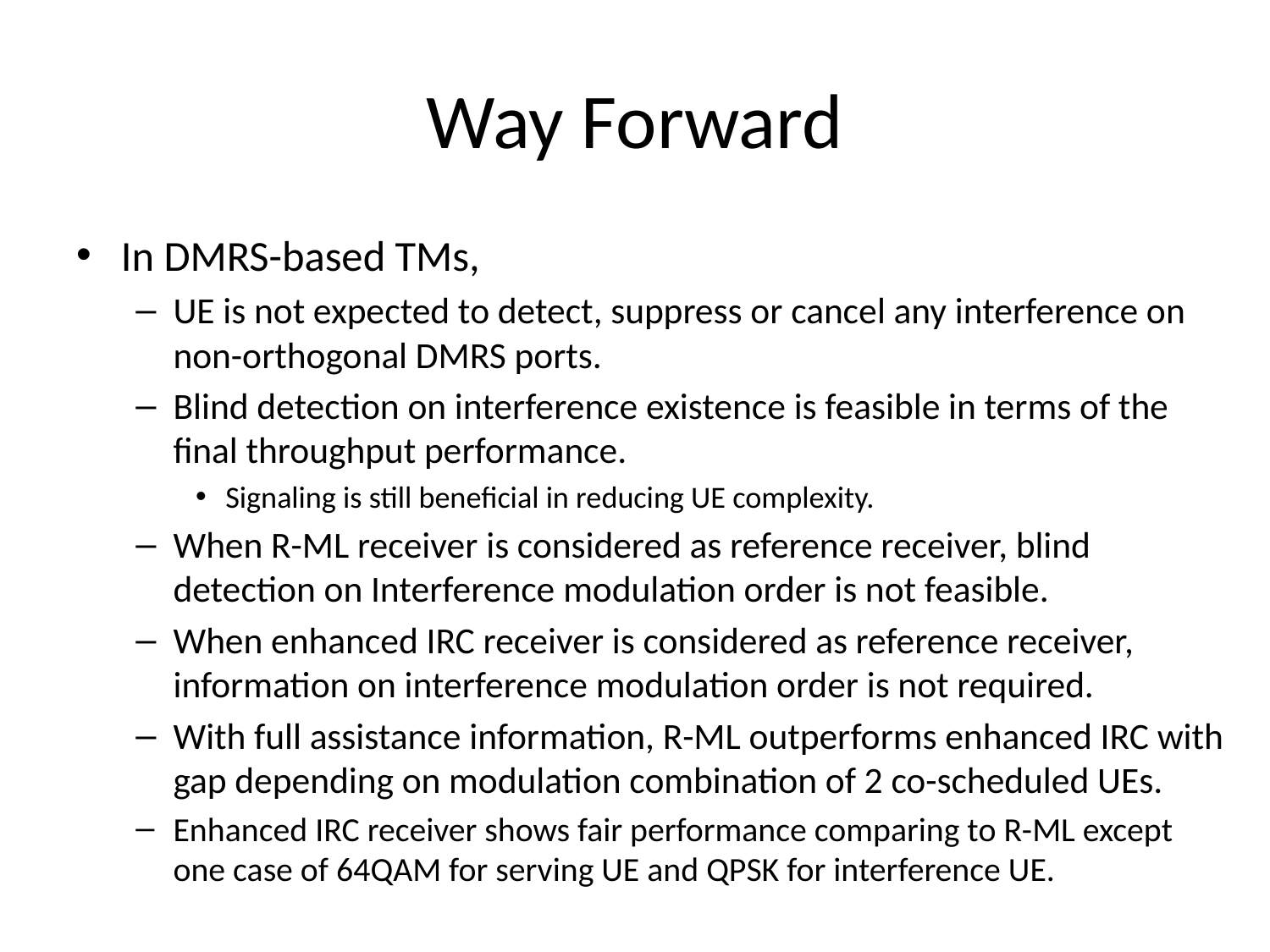

# Way Forward
In DMRS-based TMs,
UE is not expected to detect, suppress or cancel any interference on non-orthogonal DMRS ports.
Blind detection on interference existence is feasible in terms of the final throughput performance.
Signaling is still beneficial in reducing UE complexity.
When R-ML receiver is considered as reference receiver, blind detection on Interference modulation order is not feasible.
When enhanced IRC receiver is considered as reference receiver, information on interference modulation order is not required.
With full assistance information, R-ML outperforms enhanced IRC with gap depending on modulation combination of 2 co-scheduled UEs.
Enhanced IRC receiver shows fair performance comparing to R-ML except one case of 64QAM for serving UE and QPSK for interference UE.